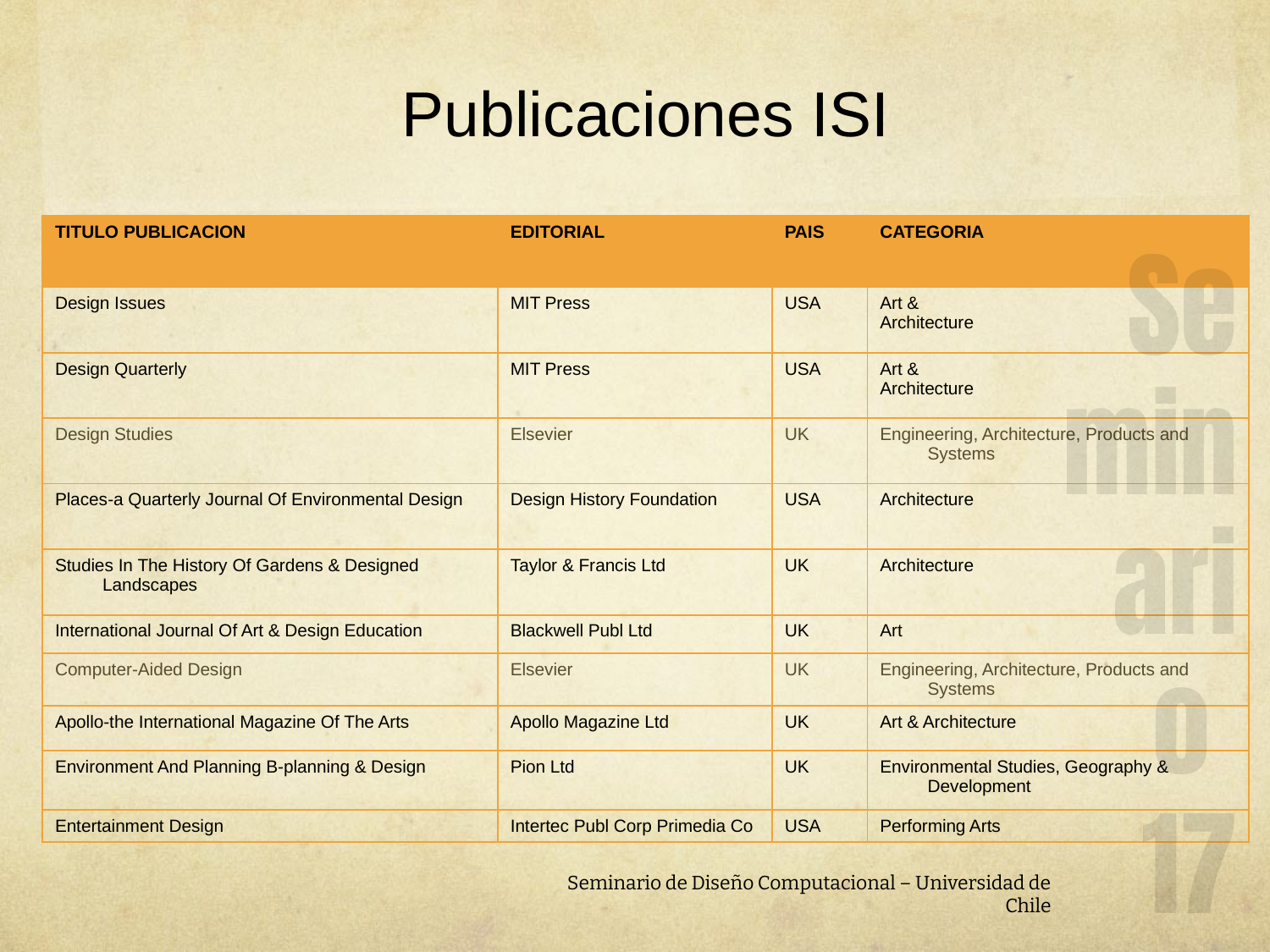

# Publicaciones ISI
 Seminario 17
| TITULO PUBLICACION | EDITORIAL | PAIS | CATEGORIA |
| --- | --- | --- | --- |
| Design Issues | MIT Press | USA | Art & Architecture |
| Design Quarterly | MIT Press | USA | Art & Architecture |
| Design Studies | Elsevier | UK | Engineering, Architecture, Products and Systems |
| Places-a Quarterly Journal Of Environmental Design | Design History Foundation | USA | Architecture |
| Studies In The History Of Gardens & Designed Landscapes | Taylor & Francis Ltd | UK | Architecture |
| International Journal Of Art & Design Education | Blackwell Publ Ltd | UK | Art |
| Computer-Aided Design | Elsevier | UK | Engineering, Architecture, Products and Systems |
| Apollo-the International Magazine Of The Arts | Apollo Magazine Ltd | UK | Art & Architecture |
| Environment And Planning B-planning & Design | Pion Ltd | UK | Environmental Studies, Geography & Development |
| Entertainment Design | Intertec Publ Corp Primedia Co | USA | Performing Arts |
Seminario de Diseño Computacional – Universidad de Chile